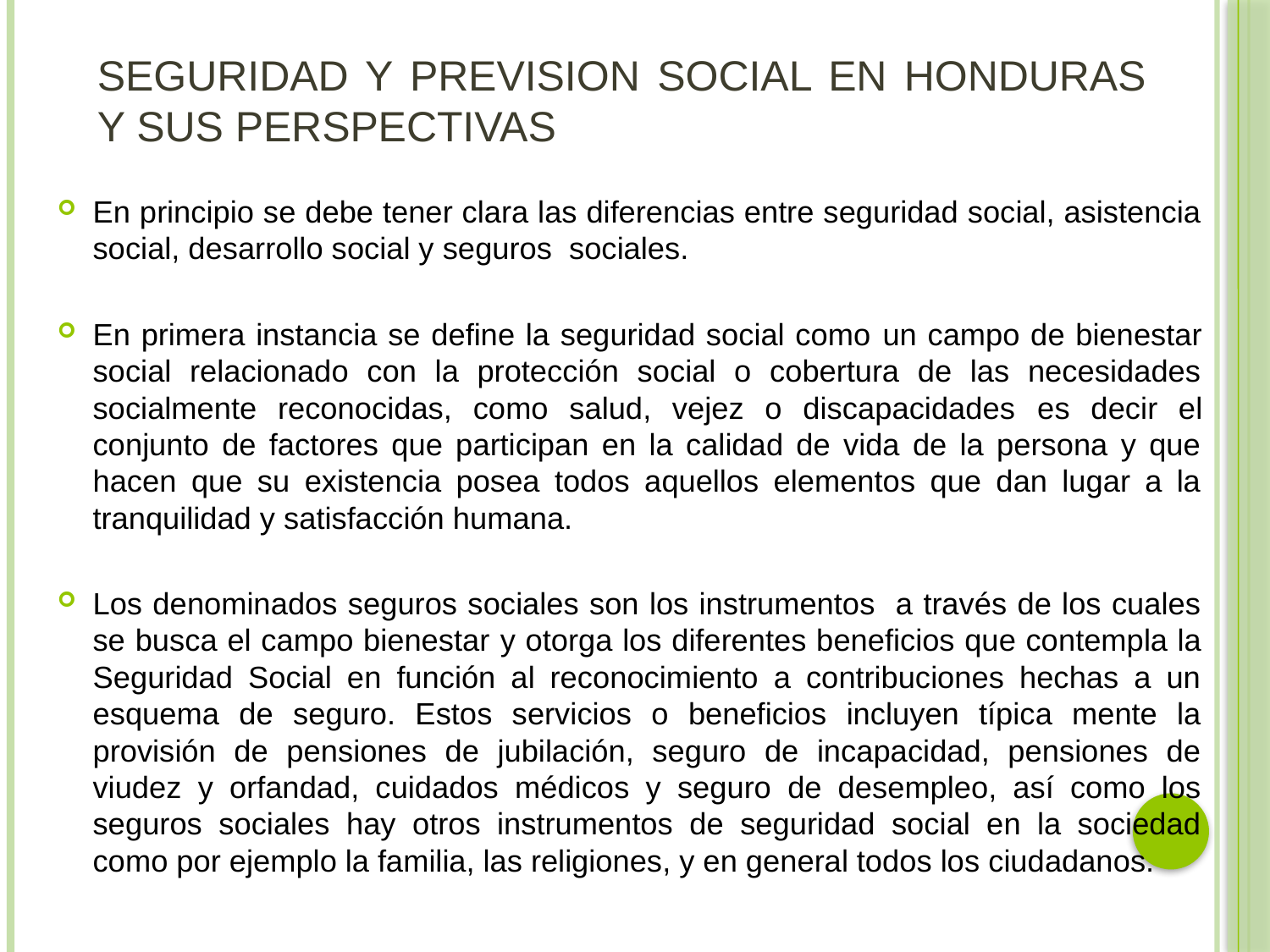

# SEGURIDAD Y PREVISION SOCIAL EN HONDURAS Y SUS PERSPECTIVAS
En principio se debe tener clara las diferencias entre seguridad social, asistencia social, desarrollo social y seguros  sociales.

En primera instancia se define la seguridad social como un campo de bienestar social relacionado con la protección social o cobertura de las necesidades socialmente reconocidas, como salud, vejez o discapacidades es decir el conjunto de factores que participan en la calidad de vida de la persona y que hacen que su existencia posea todos aquellos elementos que dan lugar a la tranquilidad y satisfacción humana.

Los denominados seguros sociales son los instrumentos  a través de los cuales se busca el campo bienestar y otorga los diferentes beneficios que contempla la Seguridad Social en función al reconocimiento a contribuciones hechas a un esquema de seguro. Estos servicios o beneficios incluyen típica mente la provisión de pensiones de jubilación, seguro de incapacidad, pensiones de viudez y orfandad, cuidados médicos y seguro de desempleo, así como los seguros sociales hay otros instrumentos de seguridad social en la sociedad como por ejemplo la familia, las religiones, y en general todos los ciudadanos.